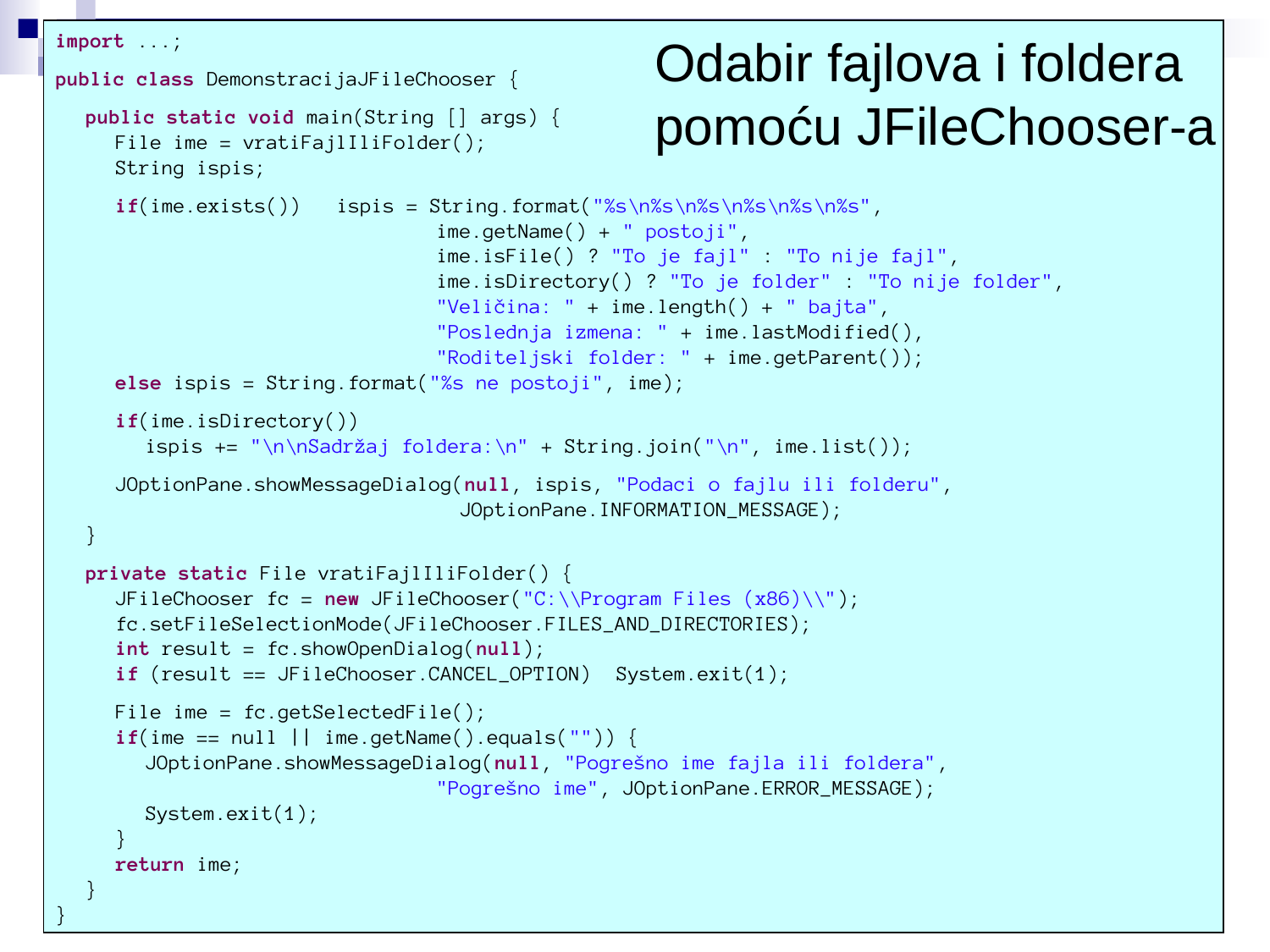

import ...;

public class DemonstracijaJFileChooser {

	public static void main(String [] args) {
		File ime = vratiFajlIliFolder();
		String ispis;

		if(ime.exists())   ispis = String.format("%s\n%s\n%s\n%s\n%s\n%s",
							ime.getName() + " postoji",
							ime.isFile() ? "To je fajl" : "To nije fajl",
							ime.isDirectory() ? "To je folder" : "To nije folder",
							"Veličina: " + ime.length() + " bajta",
							"Poslednja izmena: " + ime.lastModified(),
							"Roditeljski folder: " + ime.getParent());
		else ispis = String.format("%s ne postoji", ime);

		if(ime.isDirectory())
			ispis += "\n\nSadržaj foldera:\n" + String.join("\n", ime.list());

		JOptionPane.showMessageDialog(null, ispis, "Podaci o fajlu ili folderu",
							  JOptionPane.INFORMATION_MESSAGE);
	}

	private static File vratiFajlIliFolder() {
		JFileChooser fc = new JFileChooser("C:\\Program Files (x86)\\");
		fc.setFileSelectionMode(JFileChooser.FILES_AND_DIRECTORIES);
		int result = fc.showOpenDialog(null);
		if (result == JFileChooser.CANCEL_OPTION)  System.exit(1);

		File ime = fc.getSelectedFile();
		if(ime == null || ime.getName().equals("")) {
			JOptionPane.showMessageDialog(null, "Pogrešno ime fajla ili foldera",
							"Pogrešno ime", JOptionPane.ERROR_MESSAGE);
			System.exit(1);
		}
		return ime;
	}
}
# Odabir fajlova i foldera pomoću JFileChooser-a
30